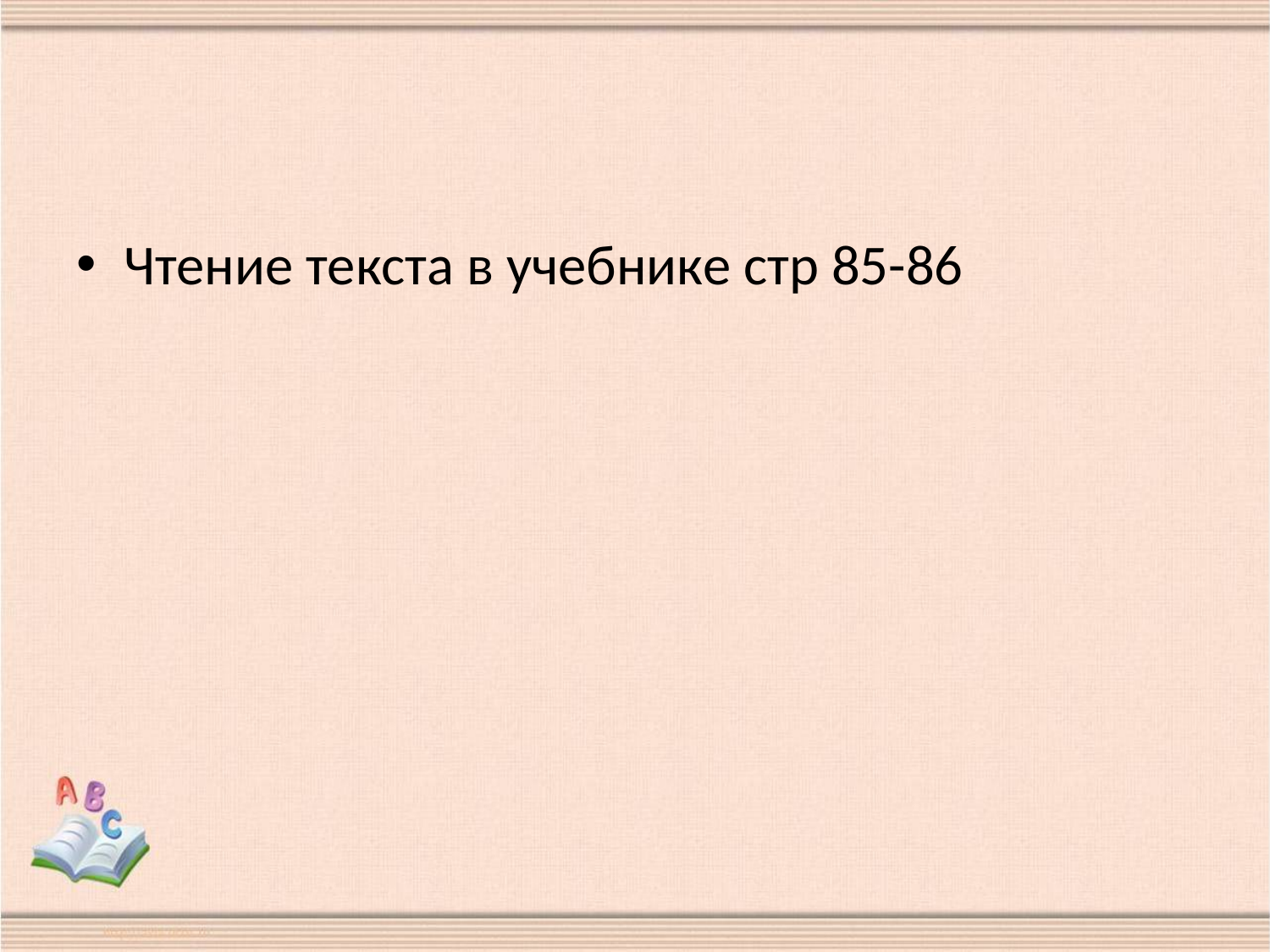

#
Чтение текста в учебнике стр 85-86